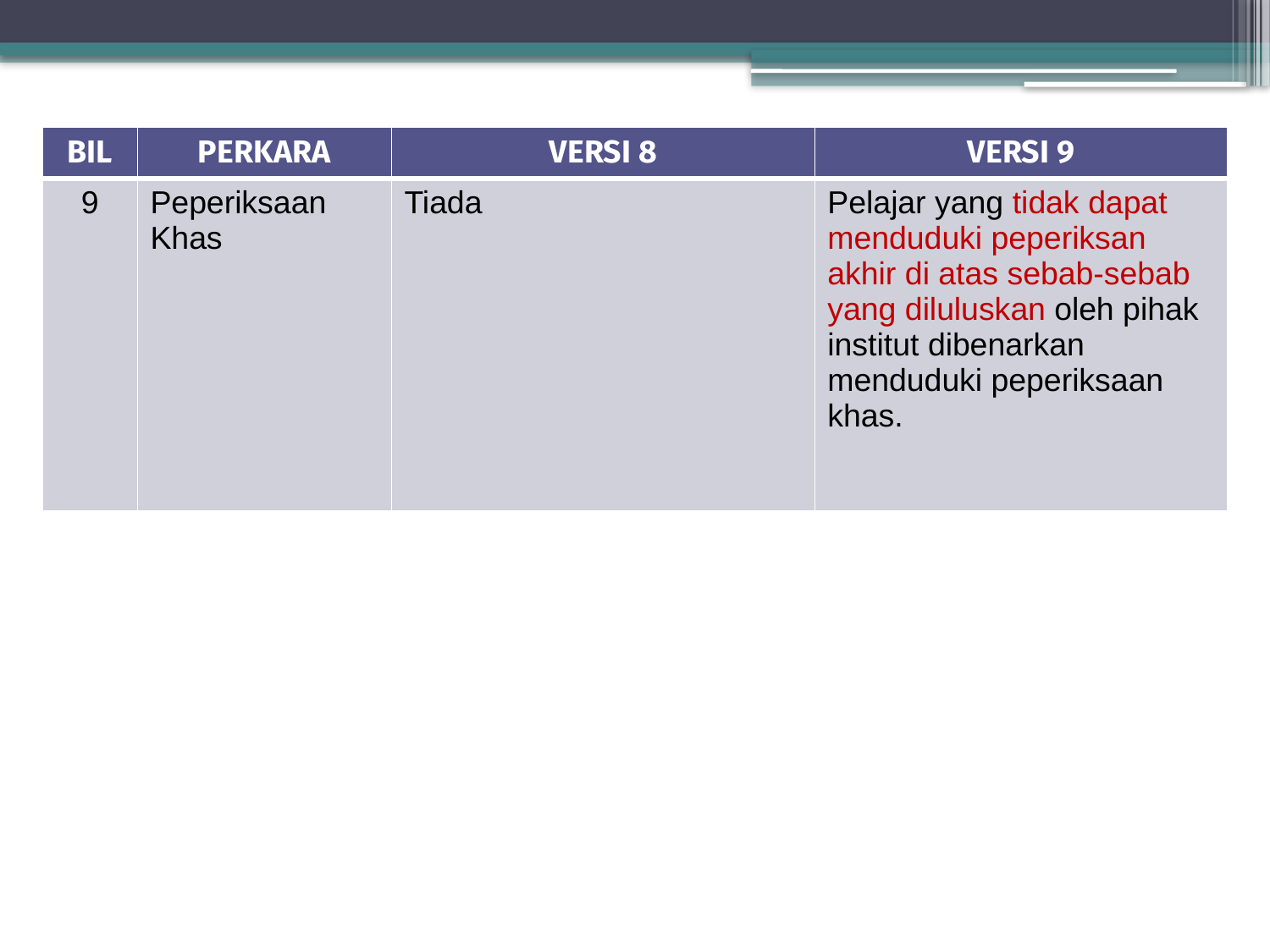

| BIL | PERKARA | VERSI 8 | VERSI 9 |
| --- | --- | --- | --- |
| 9 | Peperiksaan Khas | Tiada | Pelajar yang tidak dapat menduduki peperiksan akhir di atas sebab-sebab yang diluluskan oleh pihak institut dibenarkan menduduki peperiksaan khas. |